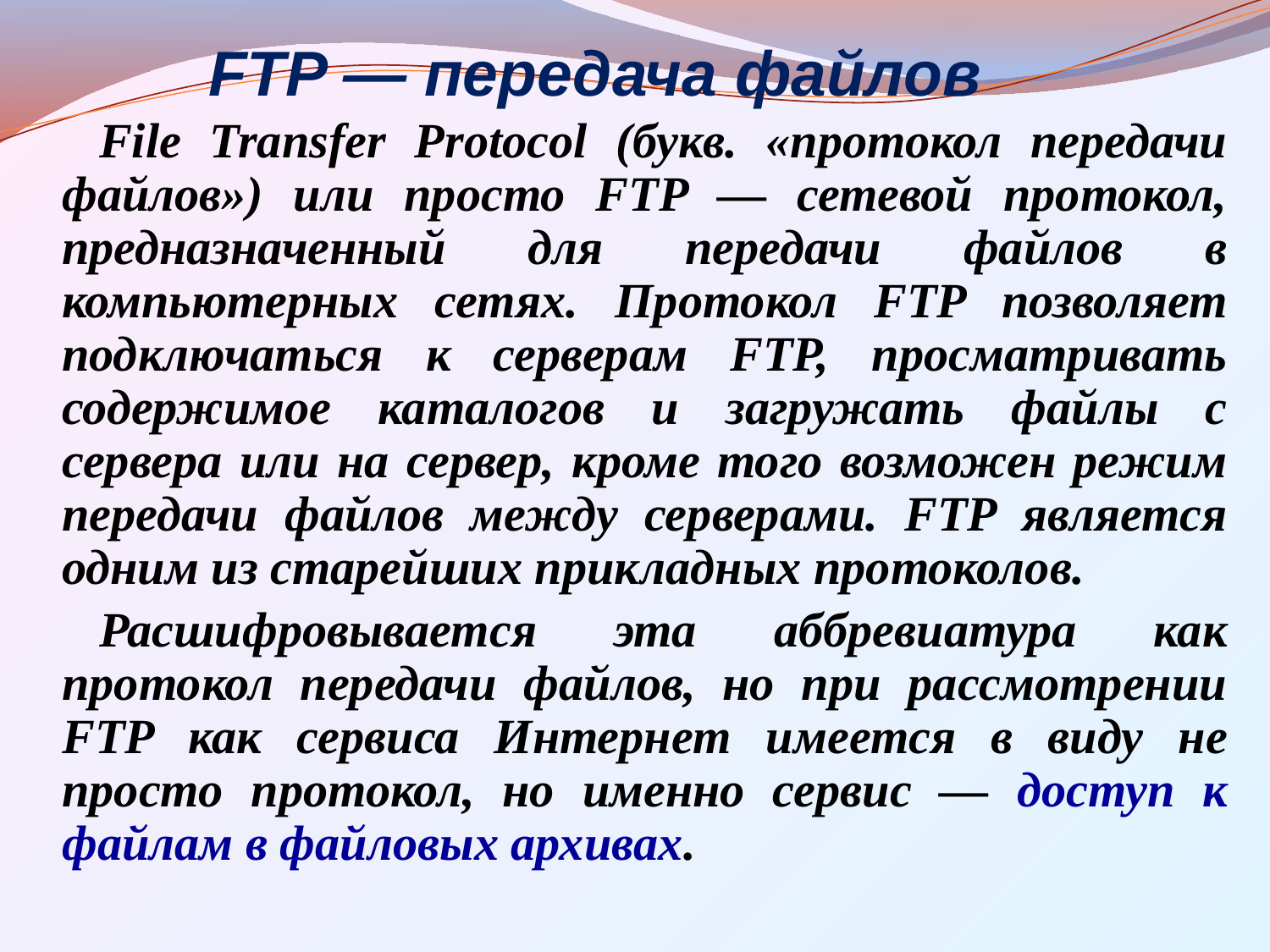

# FTP — передача файлов
File Transfer Protocol (букв. «протокол передачи файлов») или просто FTP — сетевой протокол, предназначенный для передачи файлов в компьютерных сетях. Протокол FTP позволяет подключаться к серверам FTP, просматривать содержимое каталогов и загружать файлы с сервера или на сервер, кроме того возможен режим передачи файлов между серверами. FTP является одним из старейших прикладных протоколов.
Расшифровывается эта аббревиатура как протокол передачи файлов, но при рассмотрении FTP как сервиса Интернет имеется в виду не просто протокол, но именно сервис — доступ к файлам в файловых архивах.